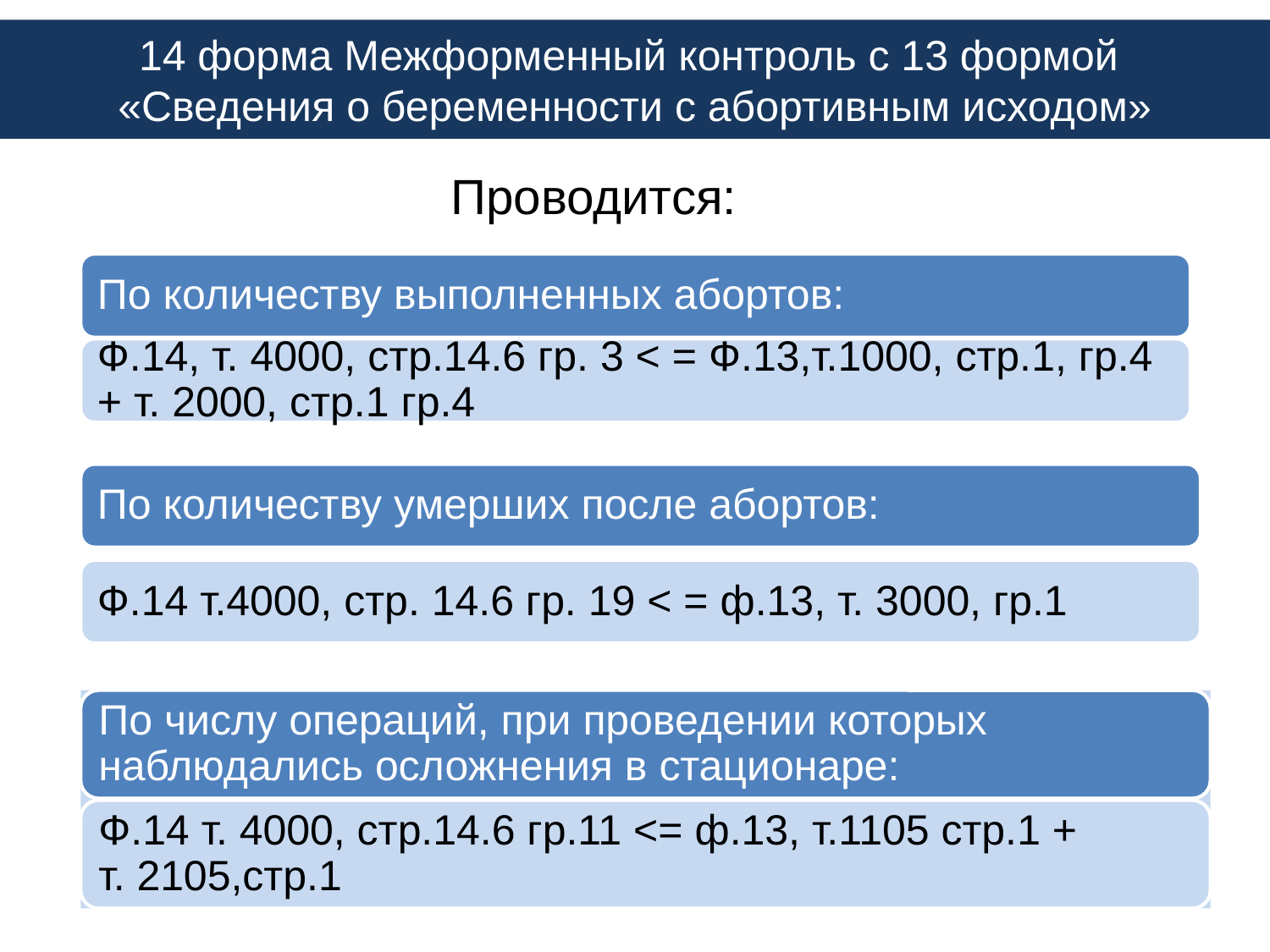

14 форма Межформенный контроль с 13 формой
«Сведения о беременности с абортивным исходом»
Проводится:
По количеству выполненных абортов:
Ф.14, т. 4000, стр.14.6 гр. 3 < = Ф.13,т.1000, стр.1, гр.4 + т. 2000, стр.1 гр.4
По количеству умерших после абортов:
Ф.14 т.4000, стр. 14.6 гр. 19 < = ф.13, т. 3000, гр.1
По числу операций, при проведении которых наблюдались осложнения в стационаре:
Ф.14 т. 4000, стр.14.6 гр.11 <= ф.13, т.1105 стр.1 +
т. 2105,стр.1